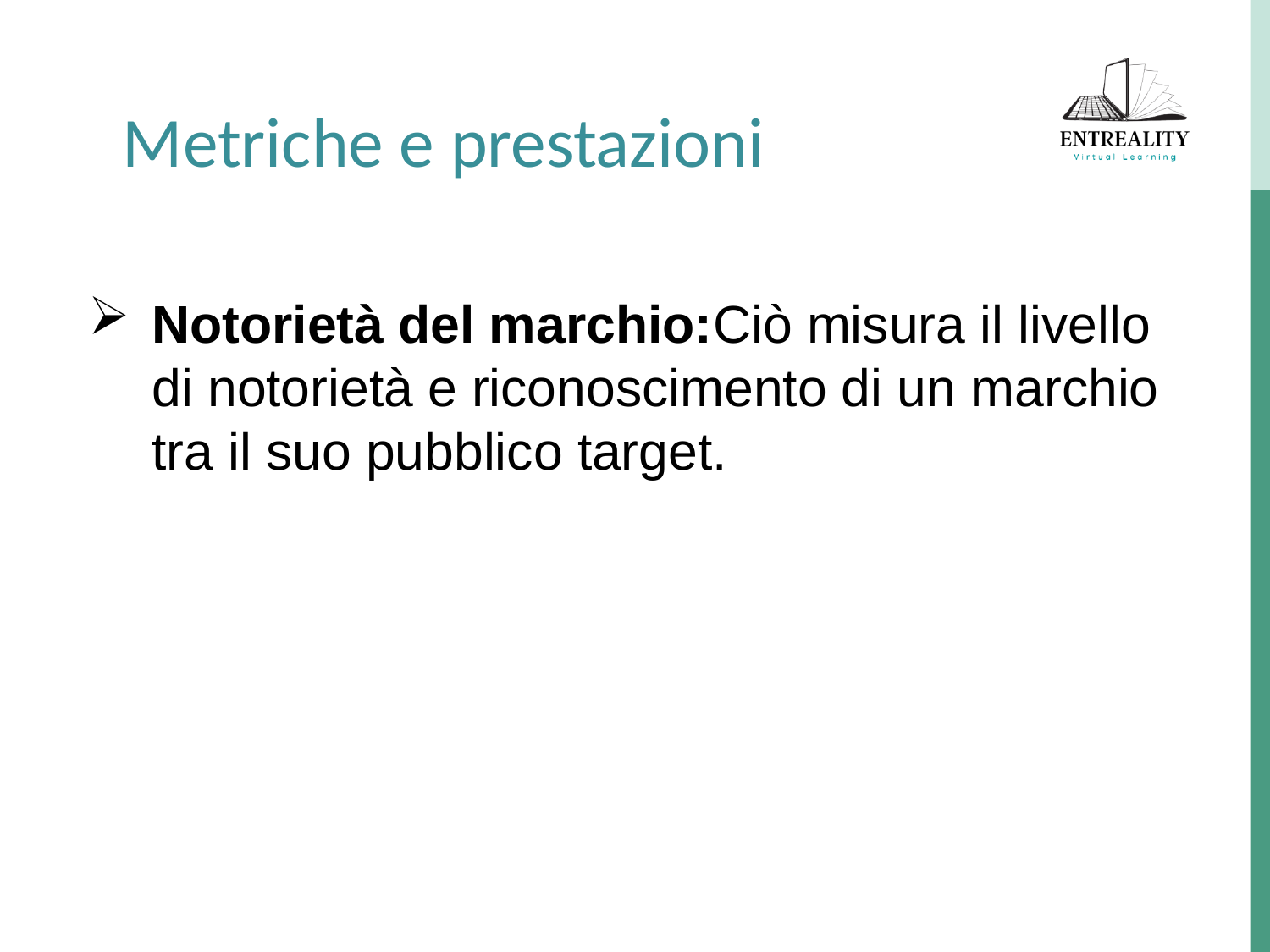

Metriche e prestazioni
Notorietà del marchio:Ciò misura il livello di notorietà e riconoscimento di un marchio tra il suo pubblico target.